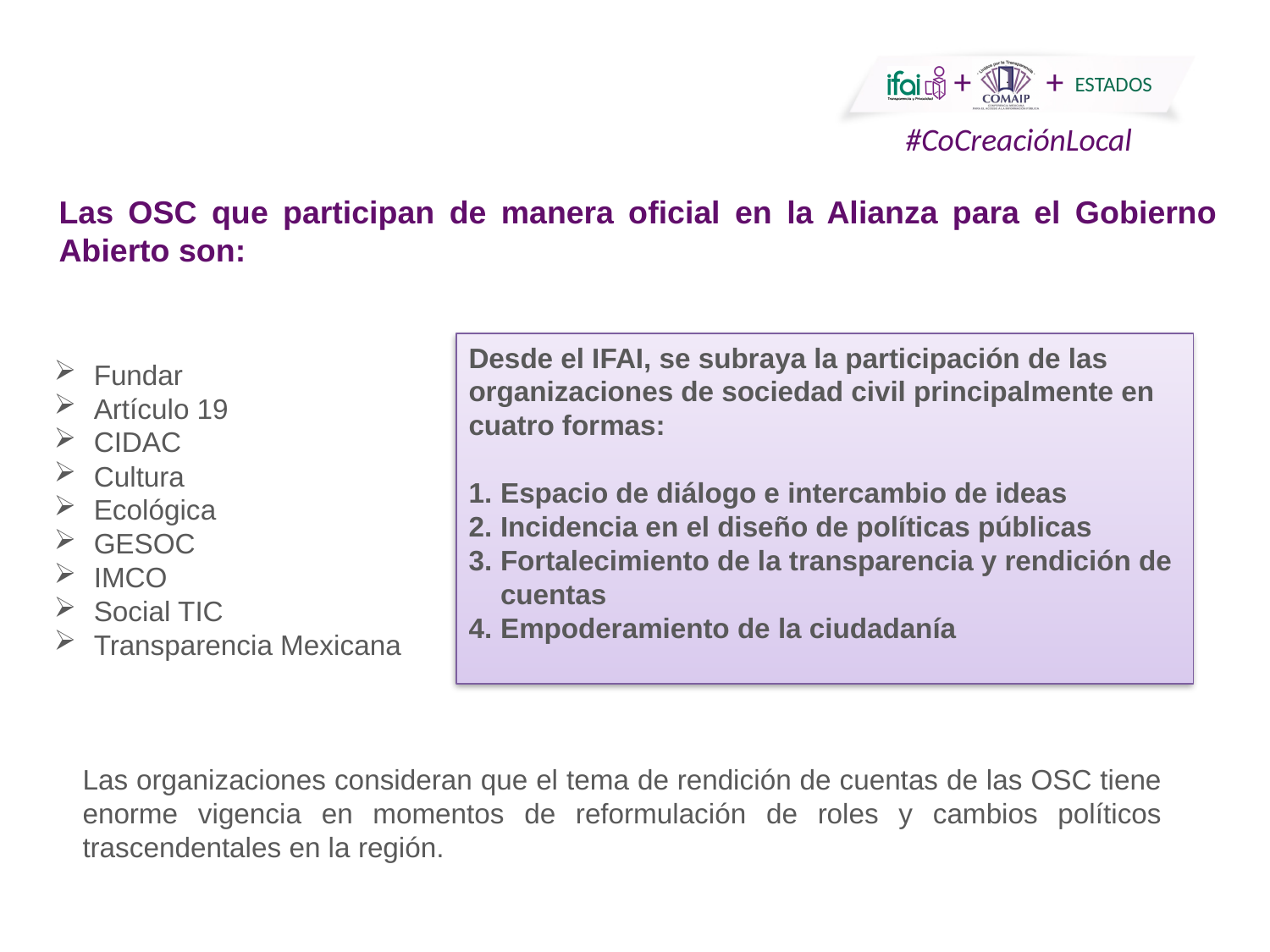

Las OSC que participan de manera oficial en la Alianza para el Gobierno Abierto son:

Desde el IFAI, se subraya la participación de las organizaciones de sociedad civil principalmente en cuatro formas:

Espacio de diálogo e intercambio de ideas
Incidencia en el diseño de políticas públicas
Fortalecimiento de la transparencia y rendición de cuentas
Empoderamiento de la ciudadanía

Fundar
Artículo 19
CIDAC
Cultura
Ecológica
GESOC
IMCO
Social TIC
Transparencia Mexicana
Las organizaciones consideran que el tema de rendición de cuentas de las OSC tiene enorme vigencia en momentos de reformulación de roles y cambios políticos trascendentales en la región.